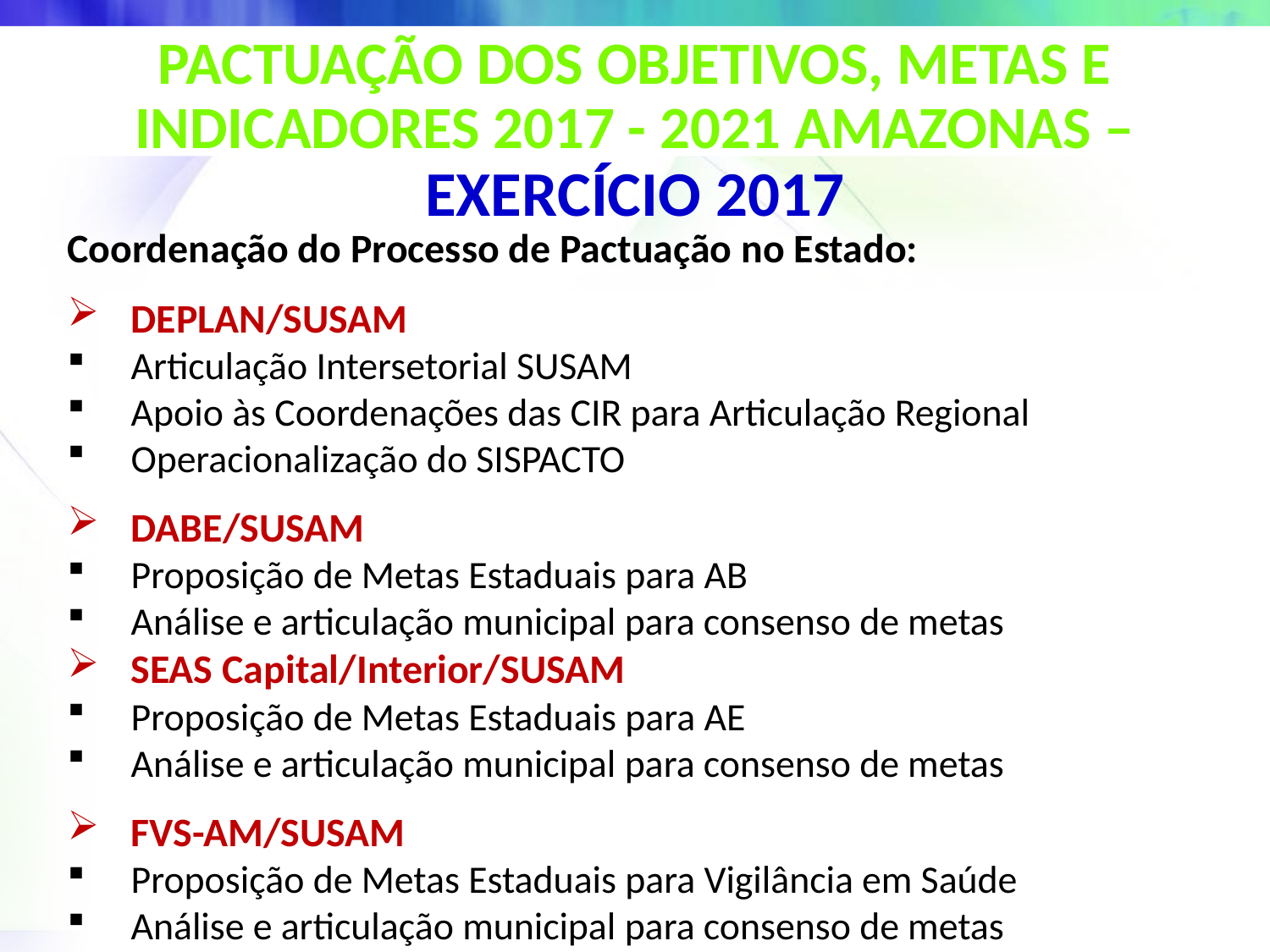

Pactuação dos Objetivos, Metas e Indicadores 2017 - 2021 amazonas – exercício 2017
Coordenação do Processo de Pactuação no Estado:

DEPLAN/SUSAM
Articulação Intersetorial SUSAM
Apoio às Coordenações das CIR para Articulação Regional
Operacionalização do SISPACTO

DABE/SUSAM
Proposição de Metas Estaduais para AB
Análise e articulação municipal para consenso de metas
SEAS Capital/Interior/SUSAM
Proposição de Metas Estaduais para AE
Análise e articulação municipal para consenso de metas

FVS-AM/SUSAM
Proposição de Metas Estaduais para Vigilância em Saúde
Análise e articulação municipal para consenso de metas